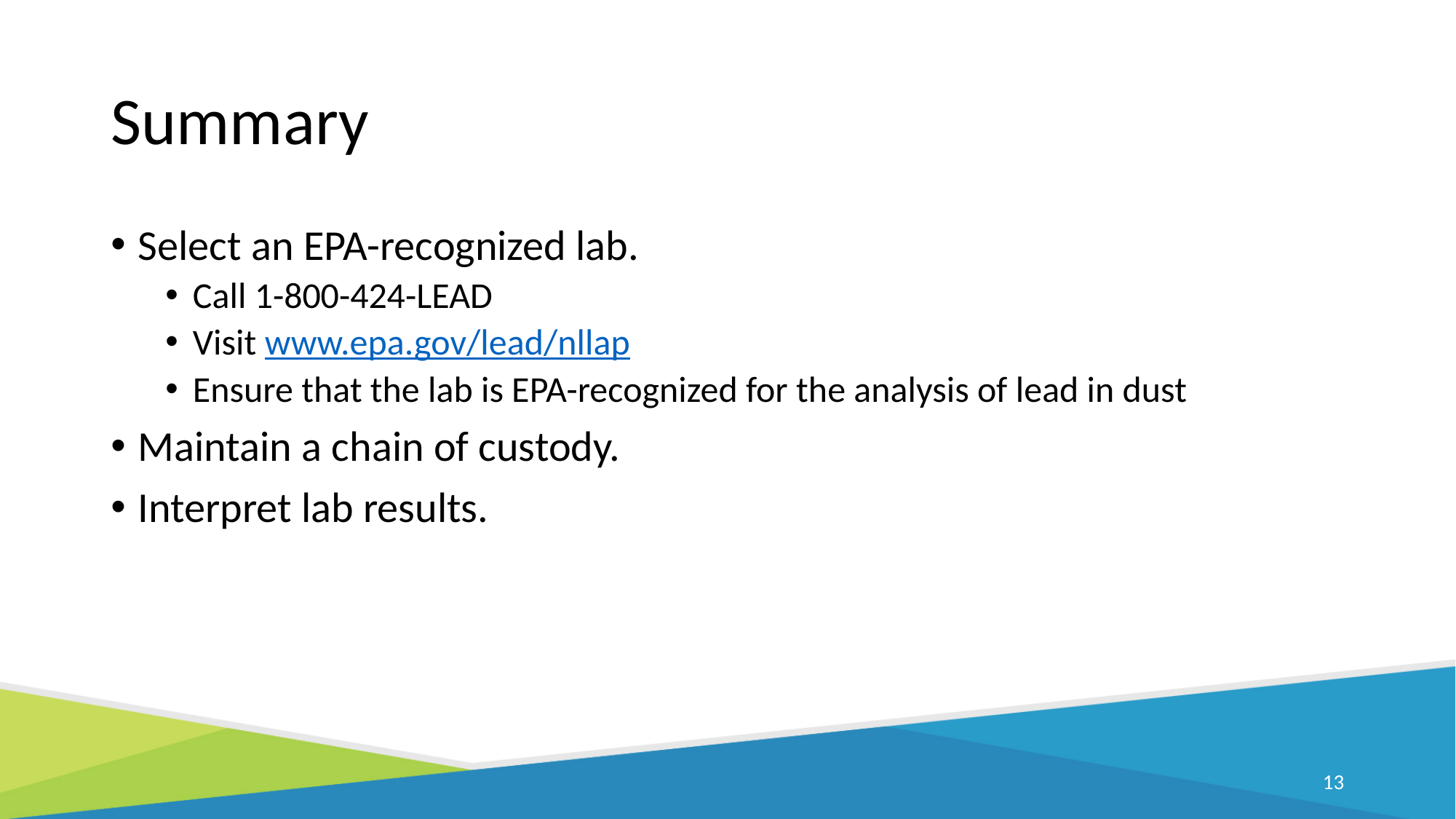

# Summary
Select an EPA-recognized lab.
Call 1-800-424-LEAD
Visit www.epa.gov/lead/nllap
Ensure that the lab is EPA-recognized for the analysis of lead in dust
Maintain a chain of custody.
Interpret lab results.

13